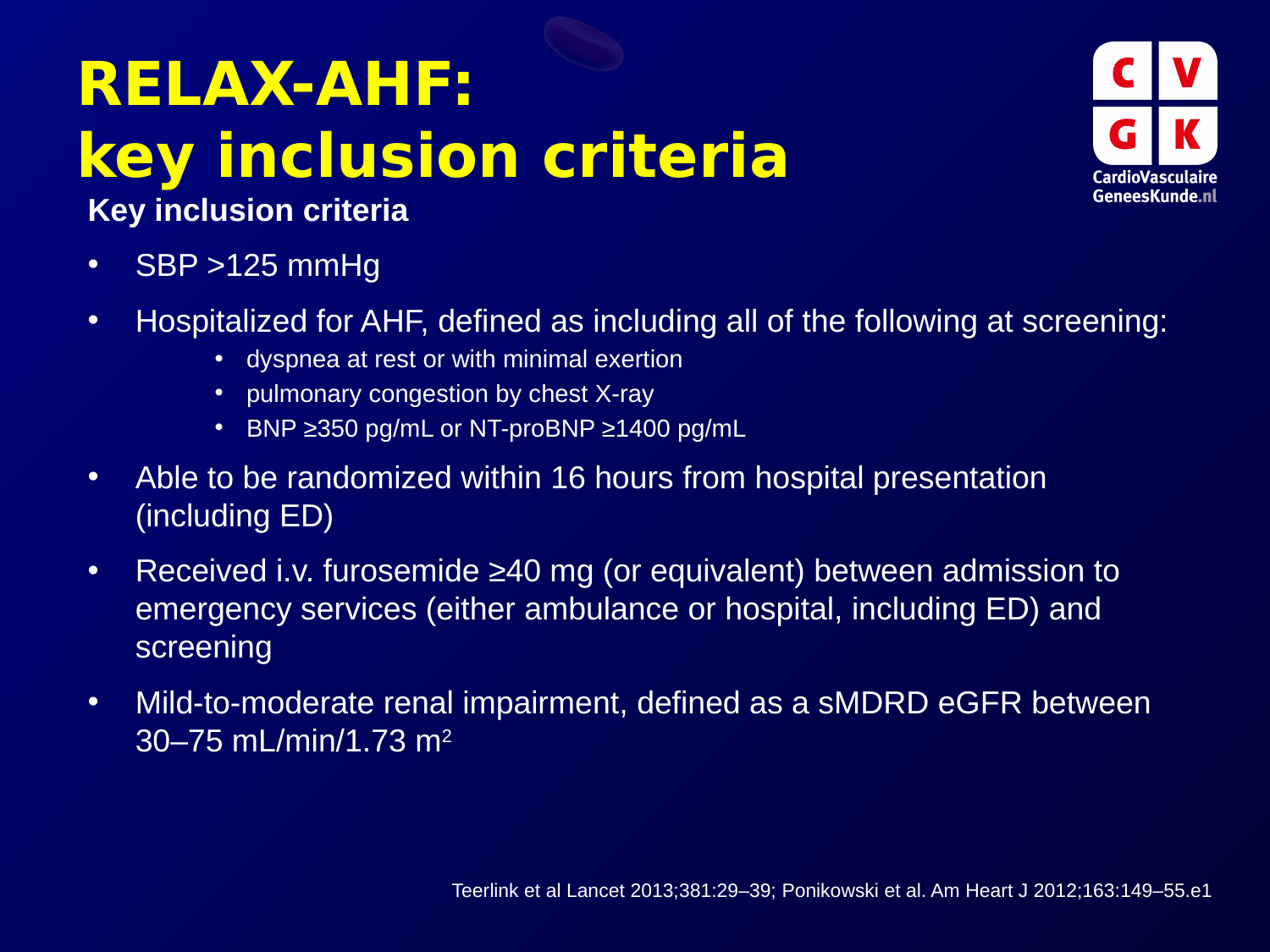

# RELAX-AHF: key inclusion criteria
Key inclusion criteria
SBP >125 mmHg
Hospitalized for AHF, defined as including all of the following at screening:
dyspnea at rest or with minimal exertion
pulmonary congestion by chest X-ray
BNP ≥350 pg/mL or NT-proBNP ≥1400 pg/mL
Able to be randomized within 16 hours from hospital presentation (including ED)
Received i.v. furosemide ≥40 mg (or equivalent) between admission to emergency services (either ambulance or hospital, including ED) and screening
Mild-to-moderate renal impairment, defined as a sMDRD eGFR between 30–75 mL/min/1.73 m2

Teerlink et al Lancet 2013;381:29–39; Ponikowski et al. Am Heart J 2012;163:149–55.e1